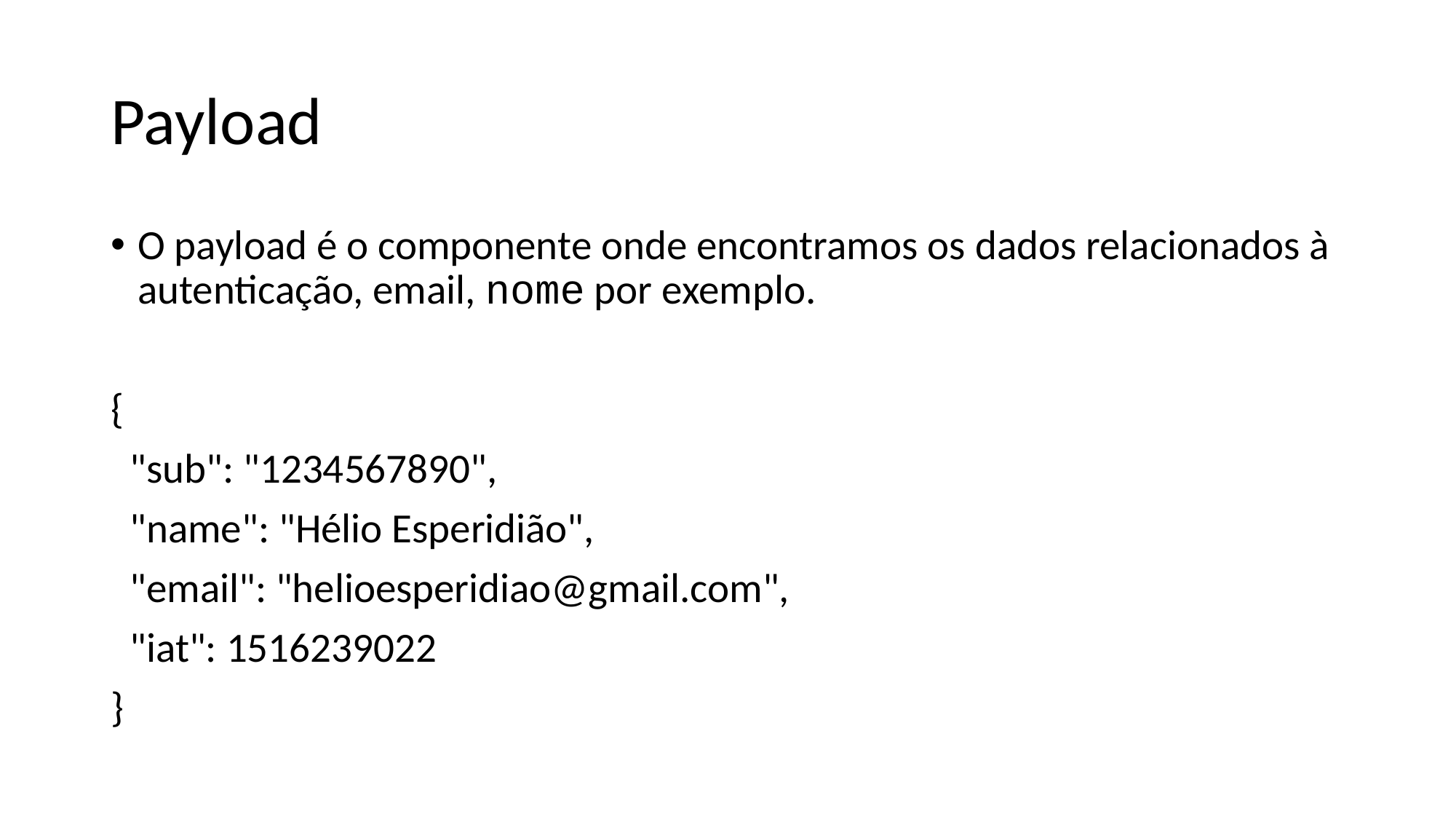

# Payload
O payload é o componente onde encontramos os dados relacionados à autenticação, email, nome por exemplo.

{
  "sub": "1234567890",
  "name": "Hélio Esperidião",
  "email": "helioesperidiao@gmail.com",
  "iat": 1516239022
}